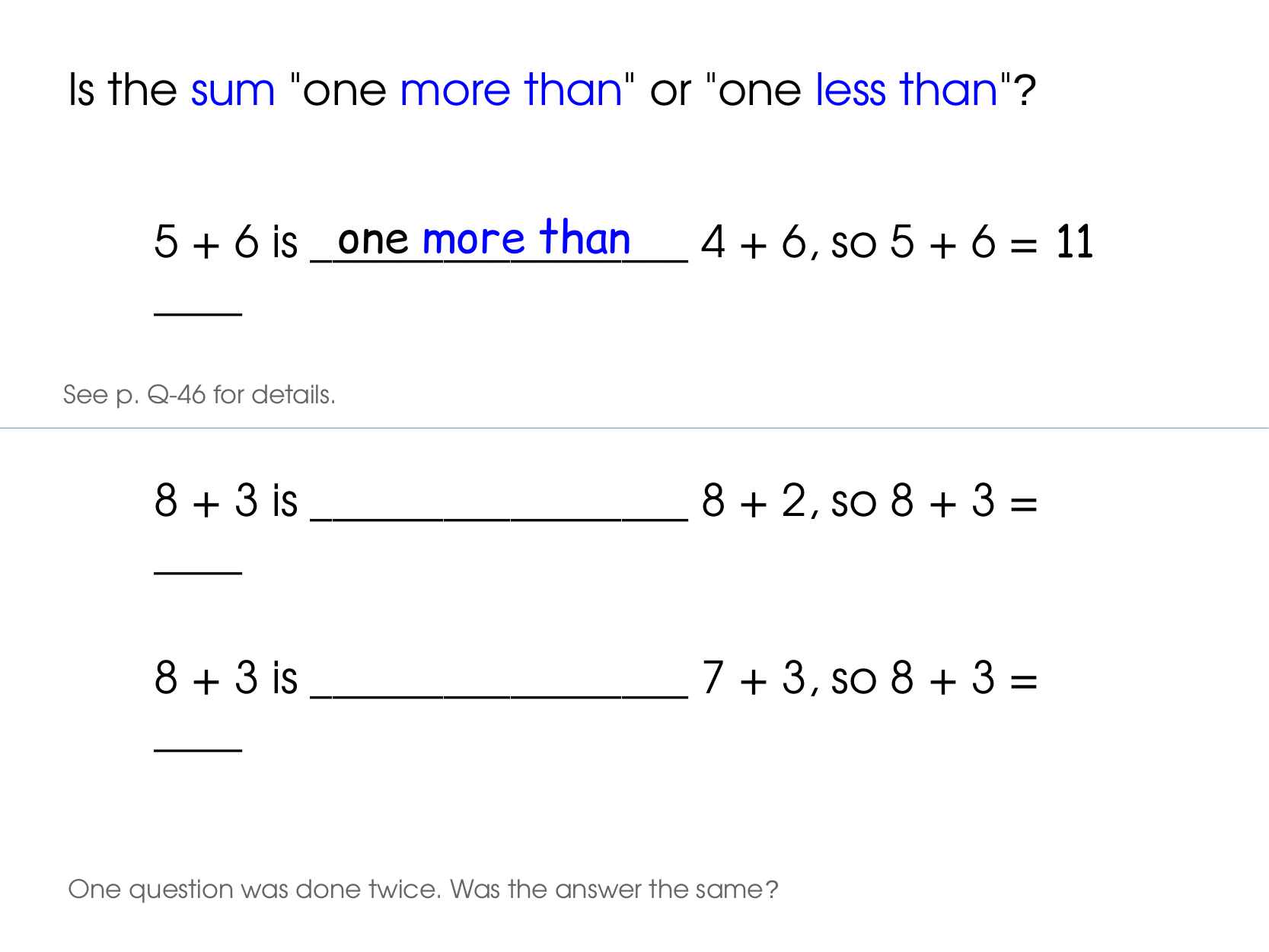

Is the sum "one more than" or "one less than"?
one more than
11
5 + 6 is _________________ 4 + 6, so 5 + 6 = ____
See p. Q-46 for details.
8 + 3 is _________________ 8 + 2, so 8 + 3 = ____
8 + 3 is _________________ 7 + 3, so 8 + 3 = ____
One question was done twice. Was the answer the same?